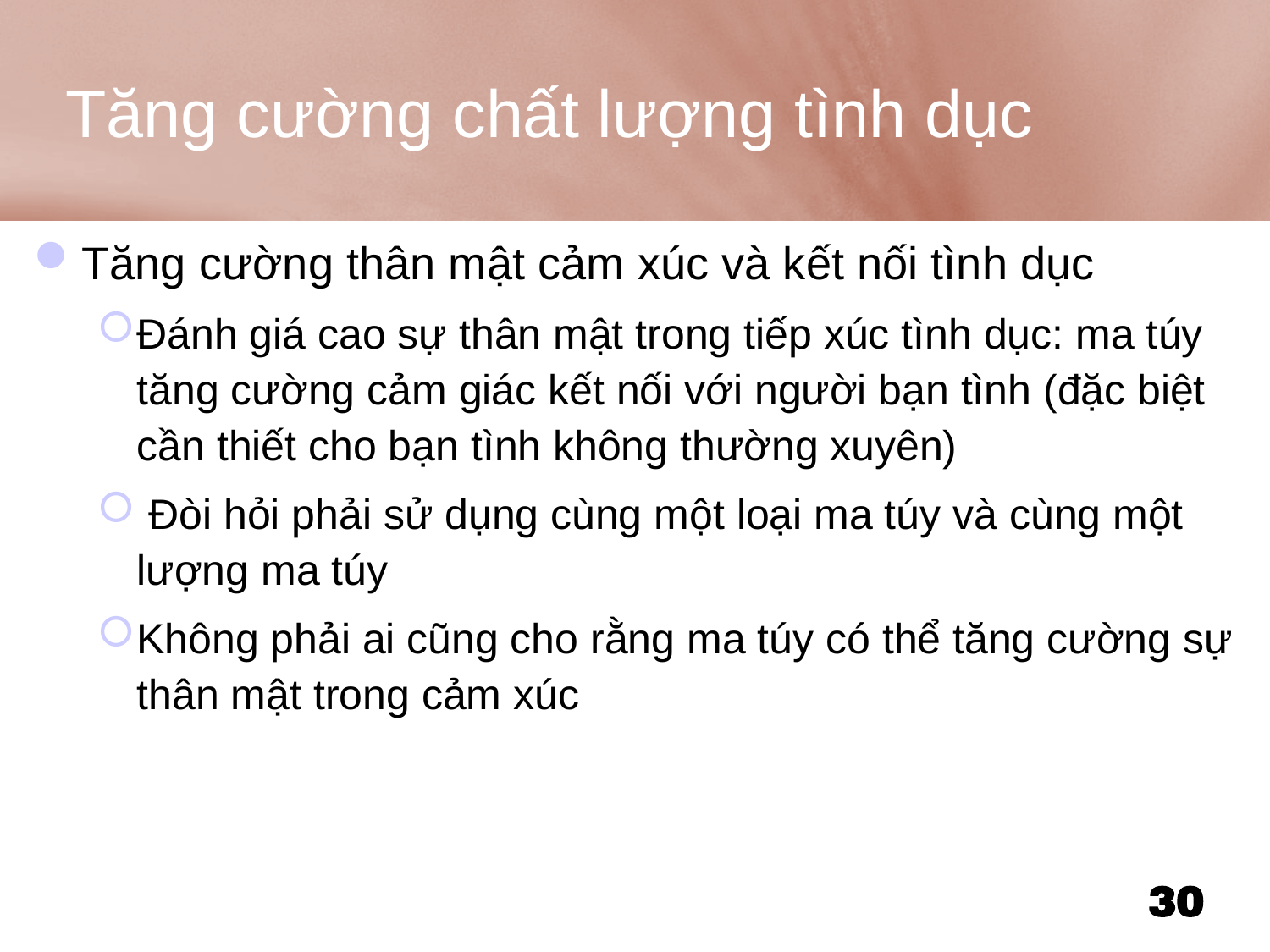

# Tăng cường chất lượng tình dục
Tăng cường thân mật cảm xúc và kết nối tình dục
Đánh giá cao sự thân mật trong tiếp xúc tình dục: ma túy tăng cường cảm giác kết nối với người bạn tình (đặc biệt cần thiết cho bạn tình không thường xuyên)
 Đòi hỏi phải sử dụng cùng một loại ma túy và cùng một lượng ma túy
Không phải ai cũng cho rằng ma túy có thể tăng cường sự thân mật trong cảm xúc

30